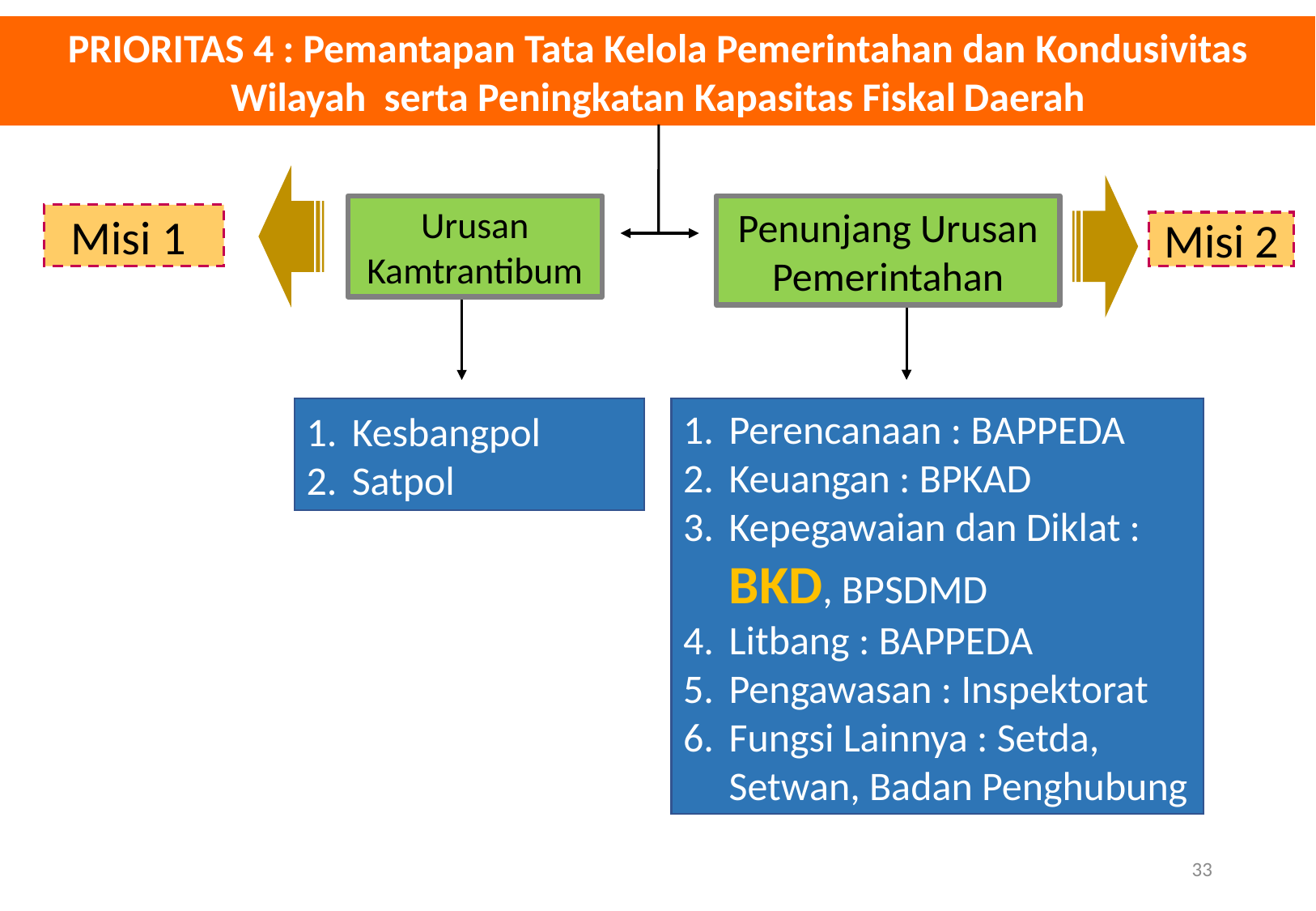

PRIORITAS 4 : Pemantapan Tata Kelola Pemerintahan dan Kondusivitas Wilayah  serta Peningkatan Kapasitas Fiskal Daerah

Urusan Kamtrantibum
Penunjang Urusan Pemerintahan
Misi 1
Misi 2
Perencanaan : BAPPEDA
Keuangan : BPKAD
Kepegawaian dan Diklat : BKD, BPSDMD
Litbang : BAPPEDA
Pengawasan : Inspektorat
Fungsi Lainnya : Setda, Setwan, Badan Penghubung
Kesbangpol
Satpol
33